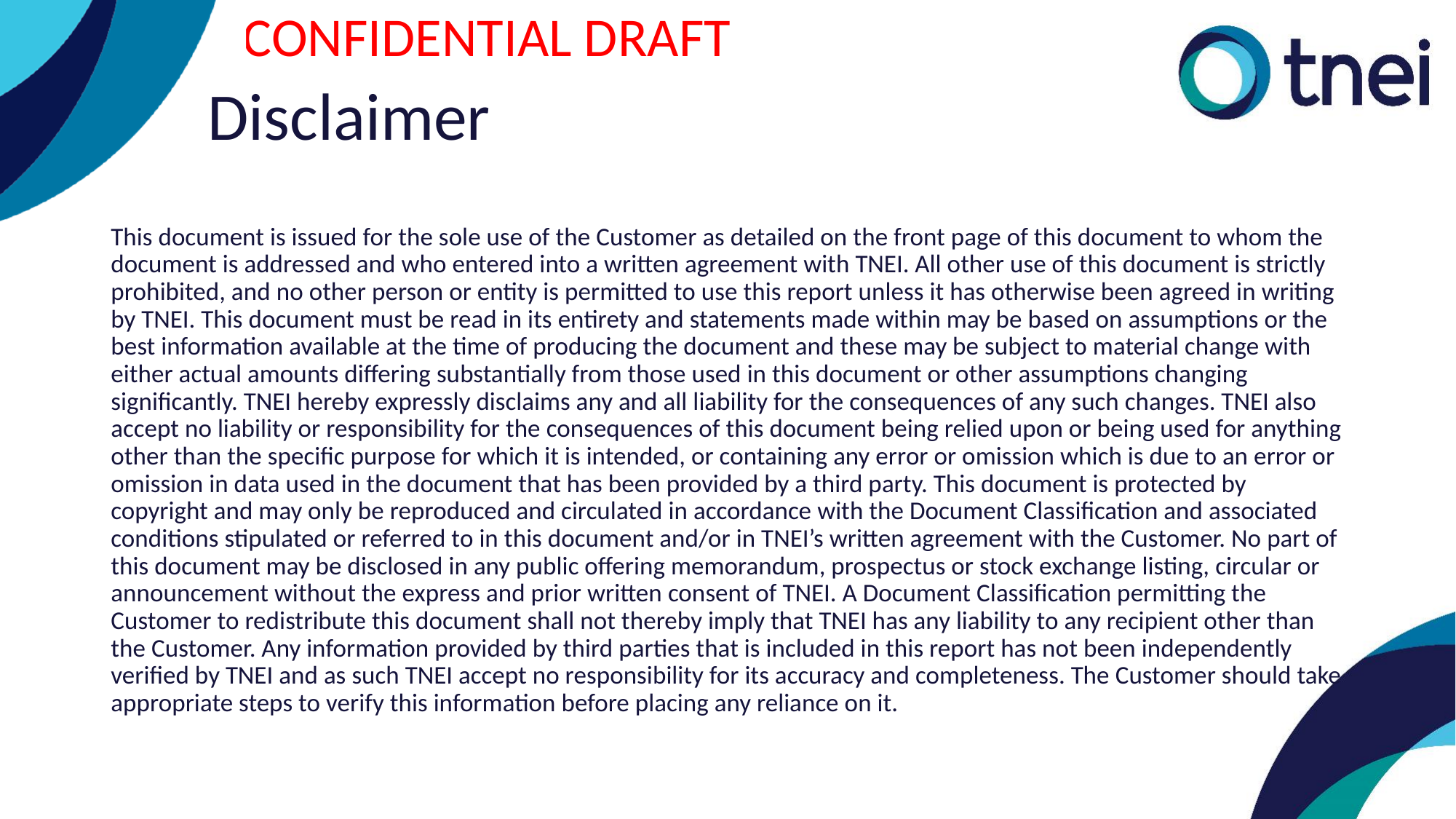

# Disclaimer
This document is issued for the sole use of the Customer as detailed on the front page of this document to whom the document is addressed and who entered into a written agreement with TNEI. All other use of this document is strictly prohibited, and no other person or entity is permitted to use this report unless it has otherwise been agreed in writing by TNEI. This document must be read in its entirety and statements made within may be based on assumptions or the best information available at the time of producing the document and these may be subject to material change with either actual amounts differing substantially from those used in this document or other assumptions changing significantly. TNEI hereby expressly disclaims any and all liability for the consequences of any such changes. TNEI also accept no liability or responsibility for the consequences of this document being relied upon or being used for anything other than the specific purpose for which it is intended, or containing any error or omission which is due to an error or omission in data used in the document that has been provided by a third party. This document is protected by copyright and may only be reproduced and circulated in accordance with the Document Classification and associated conditions stipulated or referred to in this document and/or in TNEI’s written agreement with the Customer. No part of this document may be disclosed in any public offering memorandum, prospectus or stock exchange listing, circular or announcement without the express and prior written consent of TNEI. A Document Classification permitting the Customer to redistribute this document shall not thereby imply that TNEI has any liability to any recipient other than the Customer. Any information provided by third parties that is included in this report has not been independently verified by TNEI and as such TNEI accept no responsibility for its accuracy and completeness. The Customer should take appropriate steps to verify this information before placing any reliance on it.